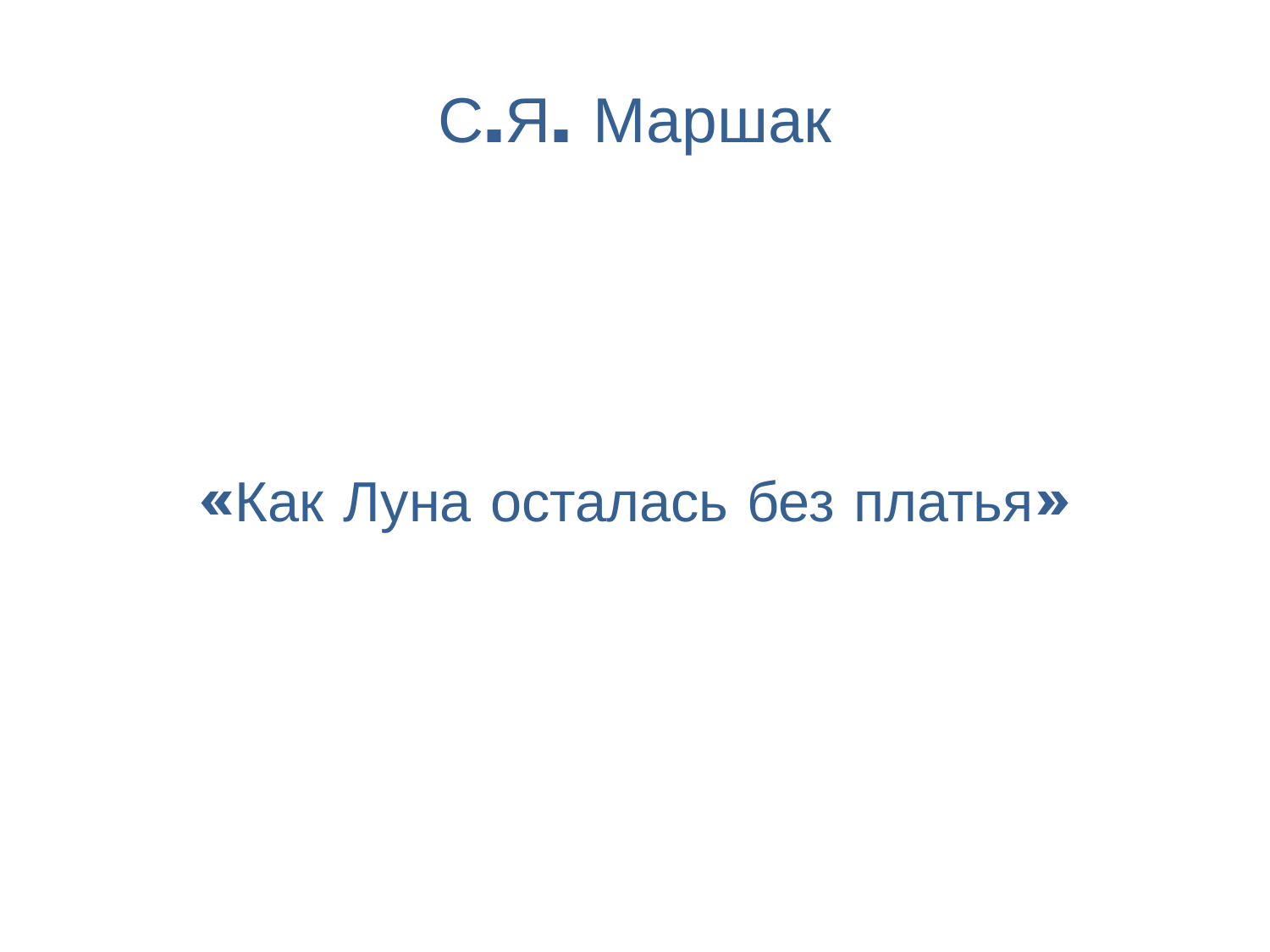

# С.Я. Маршак

«Как Луна осталась без платья»